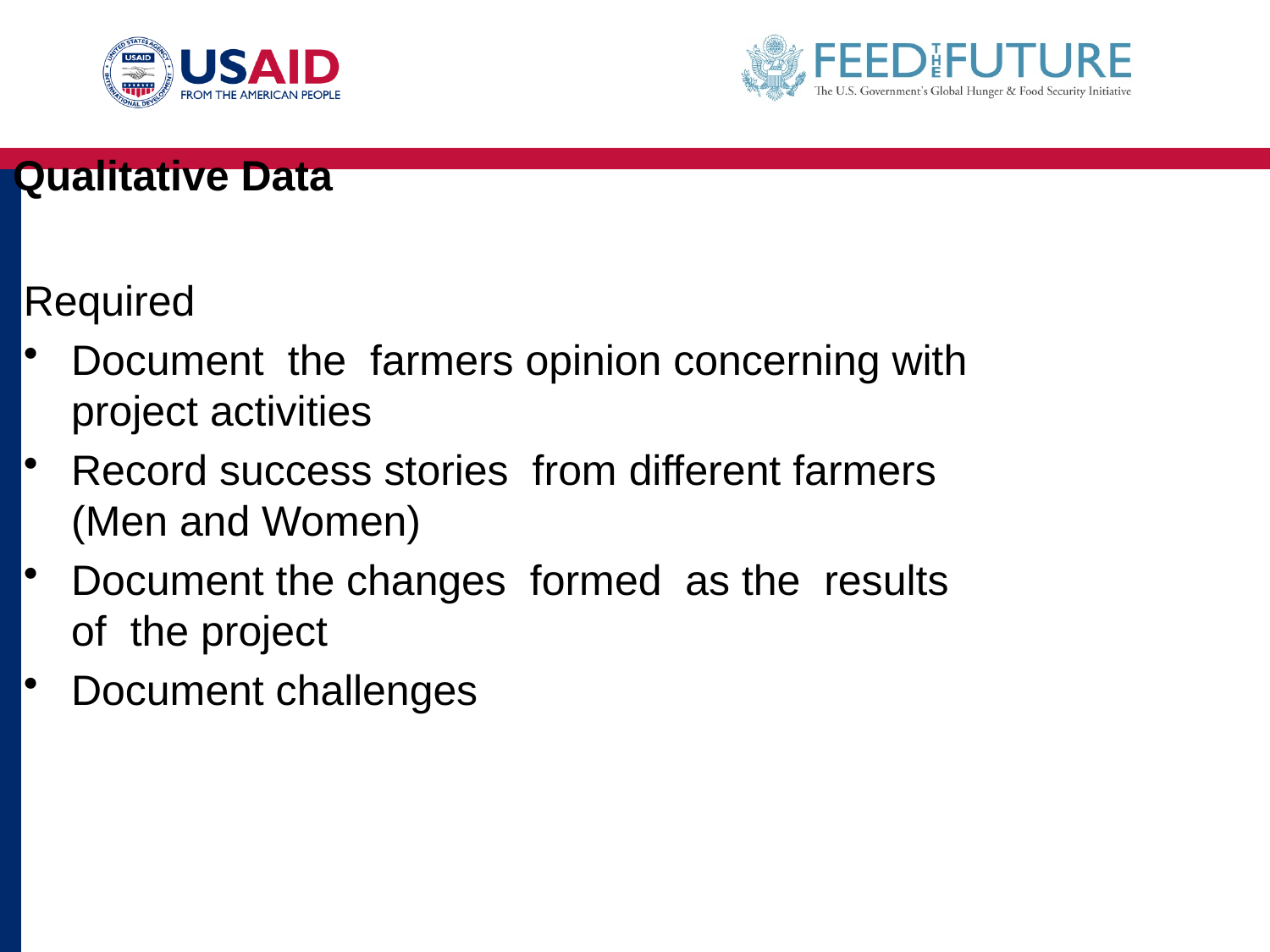

# Qualitative Data
Required
Document  the  farmers opinion concerning with project activities
Record success stories  from different farmers (Men and Women)
Document the changes  formed  as the  results of  the project
Document challenges